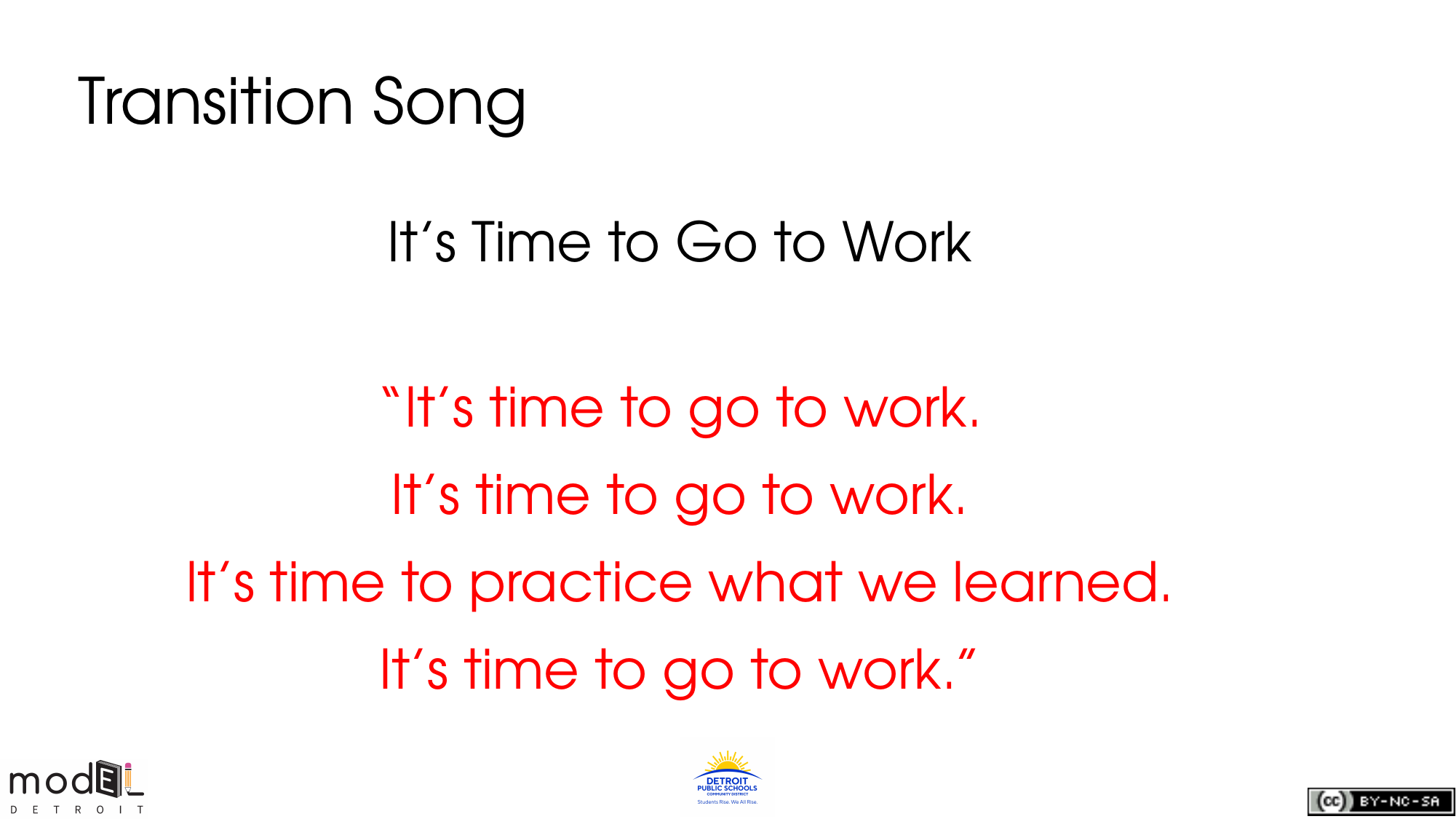

It’s Time to Go to Work

“It’s time to go to work.
It’s time to go to work.
It’s time to practice what we learned.
It’s time to go to work.”

# Transition Song